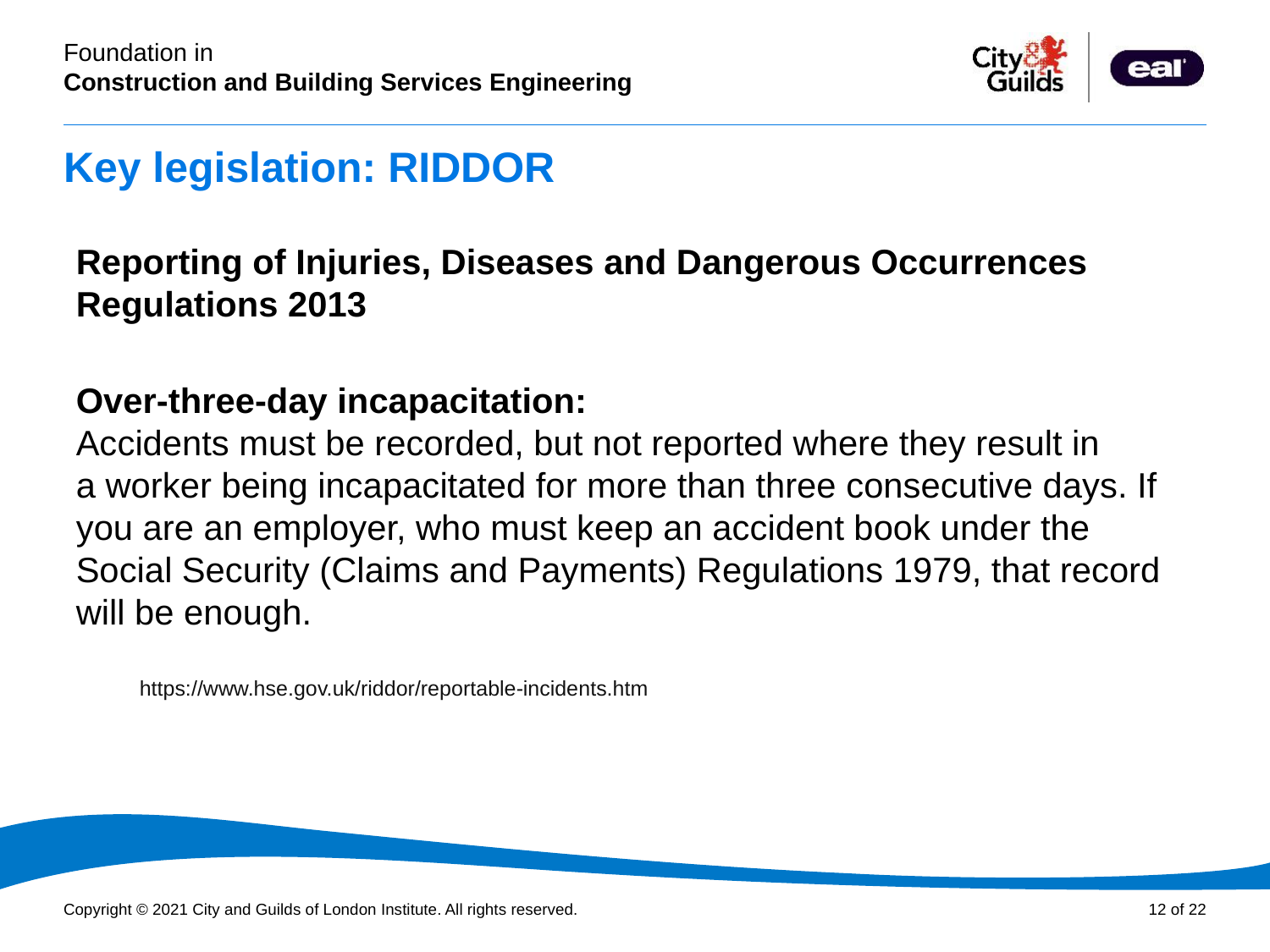

# Key legislation: RIDDOR
Reporting of Injuries, Diseases and Dangerous Occurrences Regulations 2013
Over-three-day incapacitation:
Accidents must be recorded, but not reported where they result in a worker being incapacitated for more than three consecutive days. If you are an employer, who must keep an accident book under the Social Security (Claims and Payments) Regulations 1979, that record will be enough.

https://www.hse.gov.uk/riddor/reportable-incidents.htm